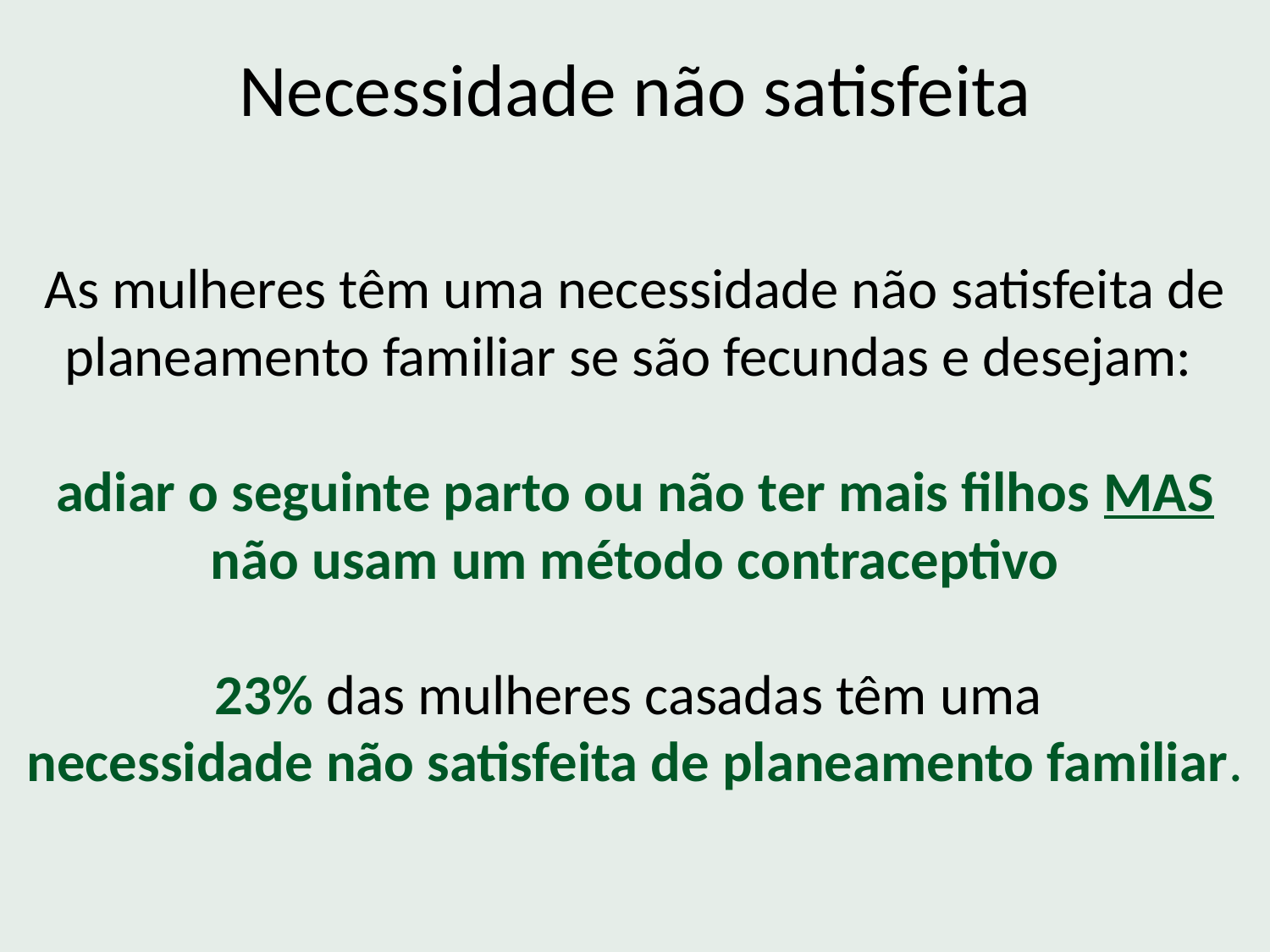

# Necessidade não satisfeita
As mulheres têm uma necessidade não satisfeita de planeamento familiar se são fecundas e desejam:
adiar o seguinte parto ou não ter mais filhos MAS não usam um método contraceptivo

23% das mulheres casadas têm uma
necessidade não satisfeita de planeamento familiar.